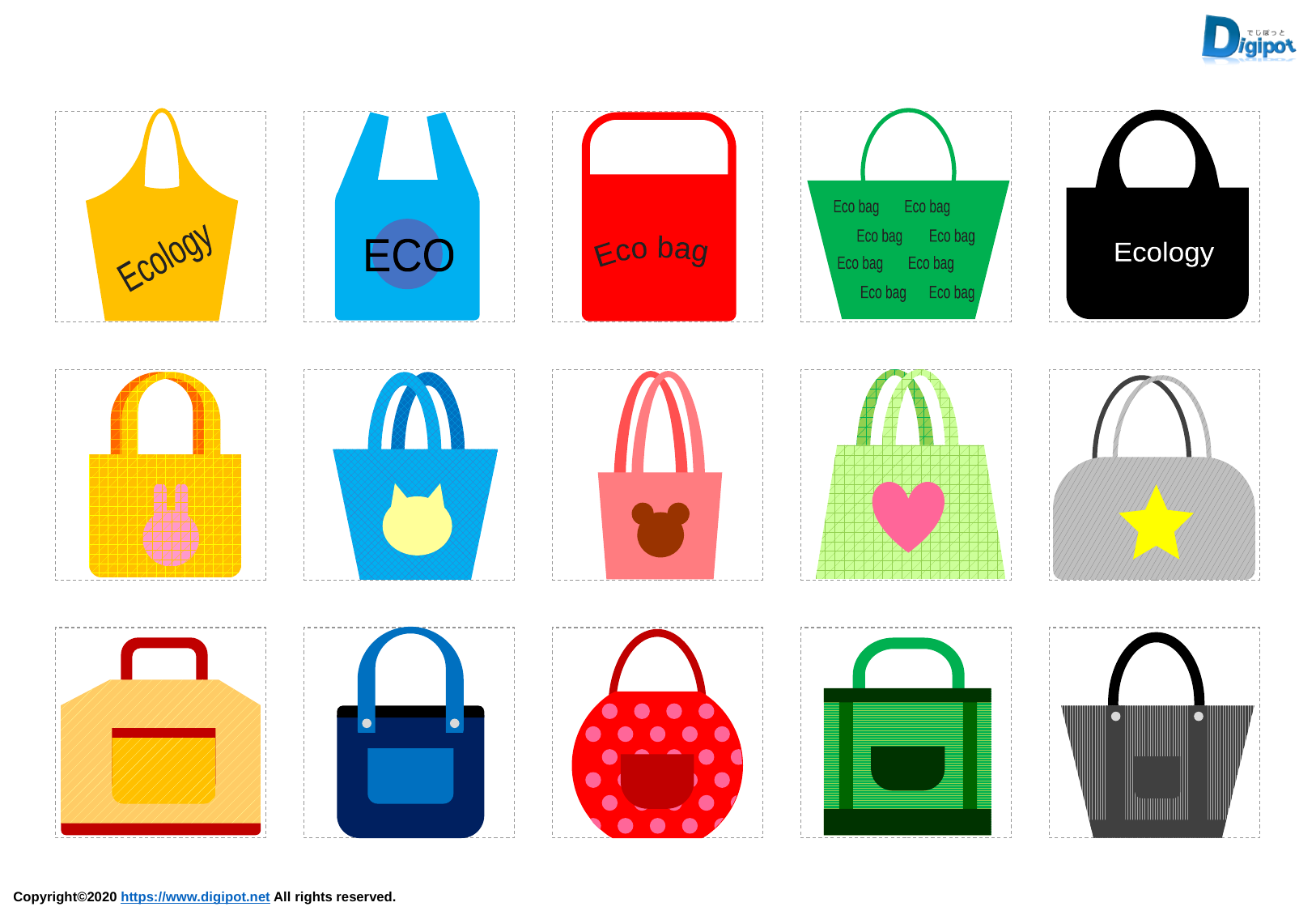

Ecology

Eco bag
Eco bag
Eco bag
Eco bag
Eco bag
Eco bag
Eco bag
Eco bag

Ecology

ECO

Eco bag